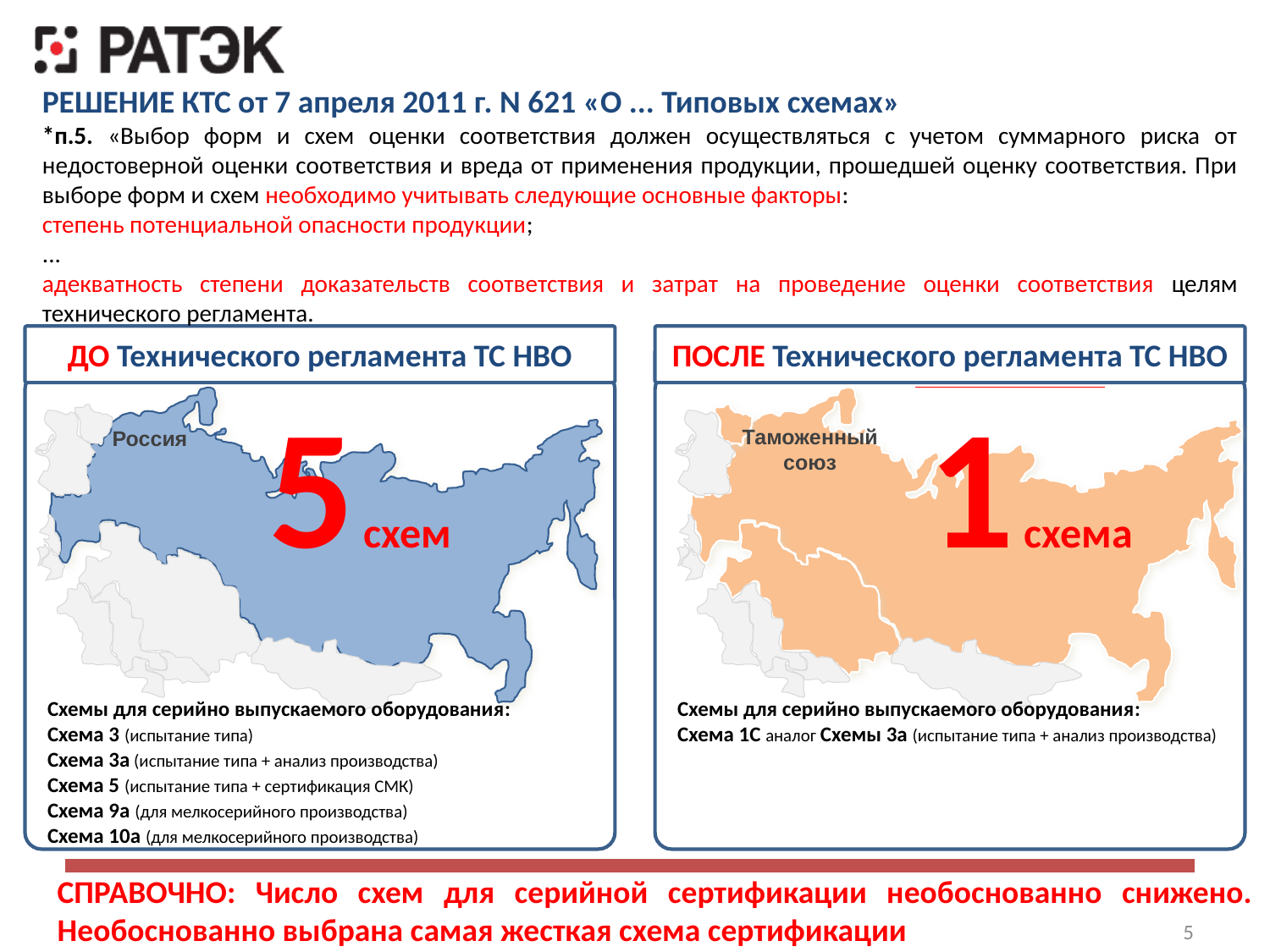

РЕШЕНИЕ КТС от 7 апреля 2011 г. N 621 «О ... Типовых схемах»
*п.5. «Выбор форм и схем оценки соответствия должен осуществляться с учетом суммарного риска от недостоверной оценки соответствия и вреда от применения продукции, прошедшей оценку соответствия. При выборе форм и схем необходимо учитывать следующие основные факторы:
степень потенциальной опасности продукции;
...
адекватность степени доказательств соответствия и затрат на проведение оценки соответствия целям технического регламента.
ДО Технического регламента ТС НВО
ПОСЛЕ Технического регламента ТС НВО

5 схем

1 схема

Таможенный союз
Россия

Схемы для серийно выпускаемого оборудования:
Схема 3 (испытание типа)
Схема 3а (испытание типа + анализ производства)
Схема 5 (испытание типа + сертификация СМК)
Схема 9а (для мелкосерийного производства)
Схема 10а (для мелкосерийного производства)
Схемы для серийно выпускаемого оборудования:
Схема 1С аналог Схемы 3а (испытание типа + анализ производства)
СПРАВОЧНО: Число схем для серийной сертификации необоснованно снижено. Необоснованно выбрана самая жесткая схема сертификации

5